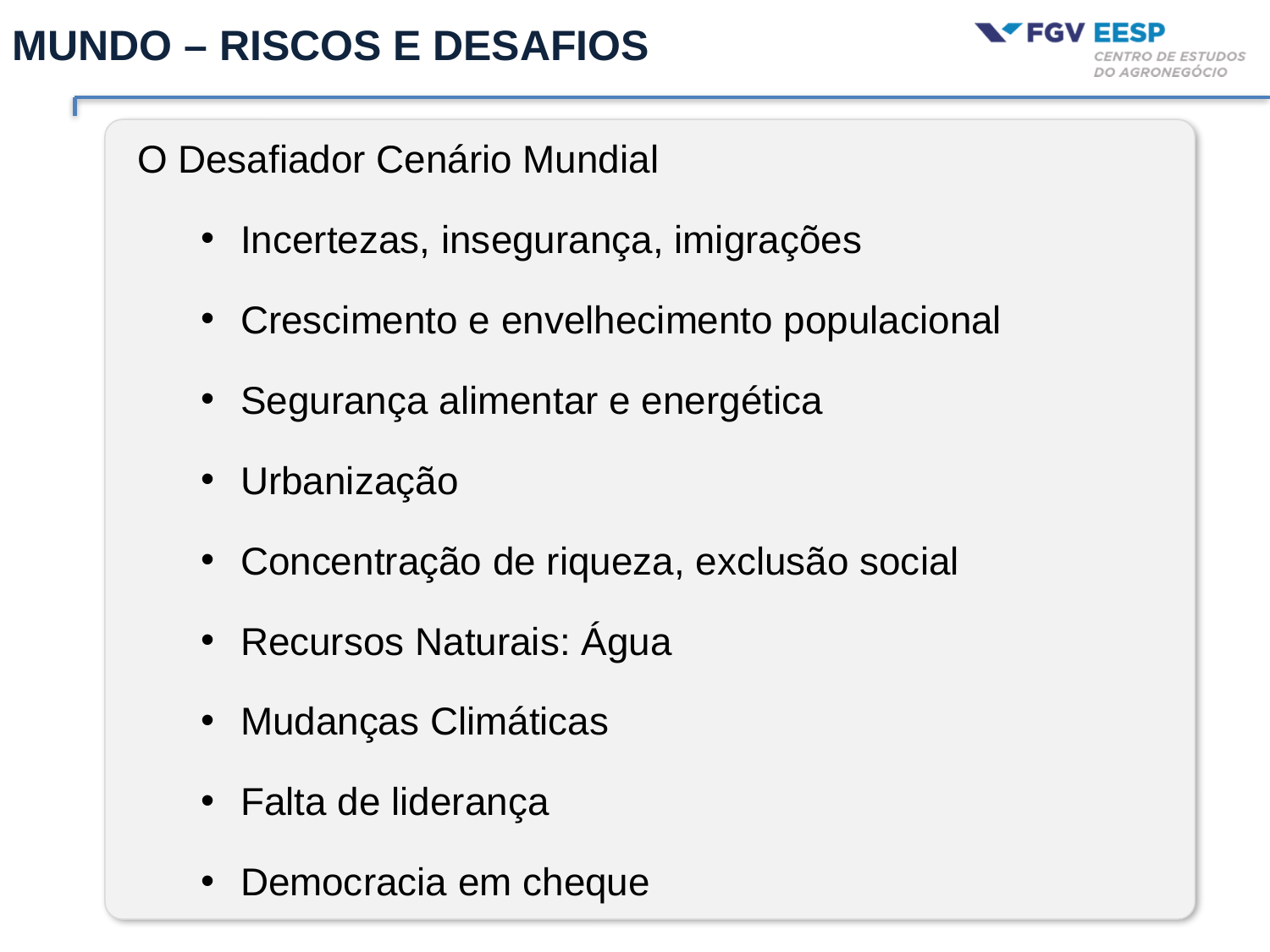

Mundo – Riscos e Desafios
O Desafiador Cenário Mundial
Incertezas, insegurança, imigrações
Crescimento e envelhecimento populacional
Segurança alimentar e energética
Urbanização
Concentração de riqueza, exclusão social
Recursos Naturais: Água
Mudanças Climáticas
Falta de liderança
Democracia em cheque